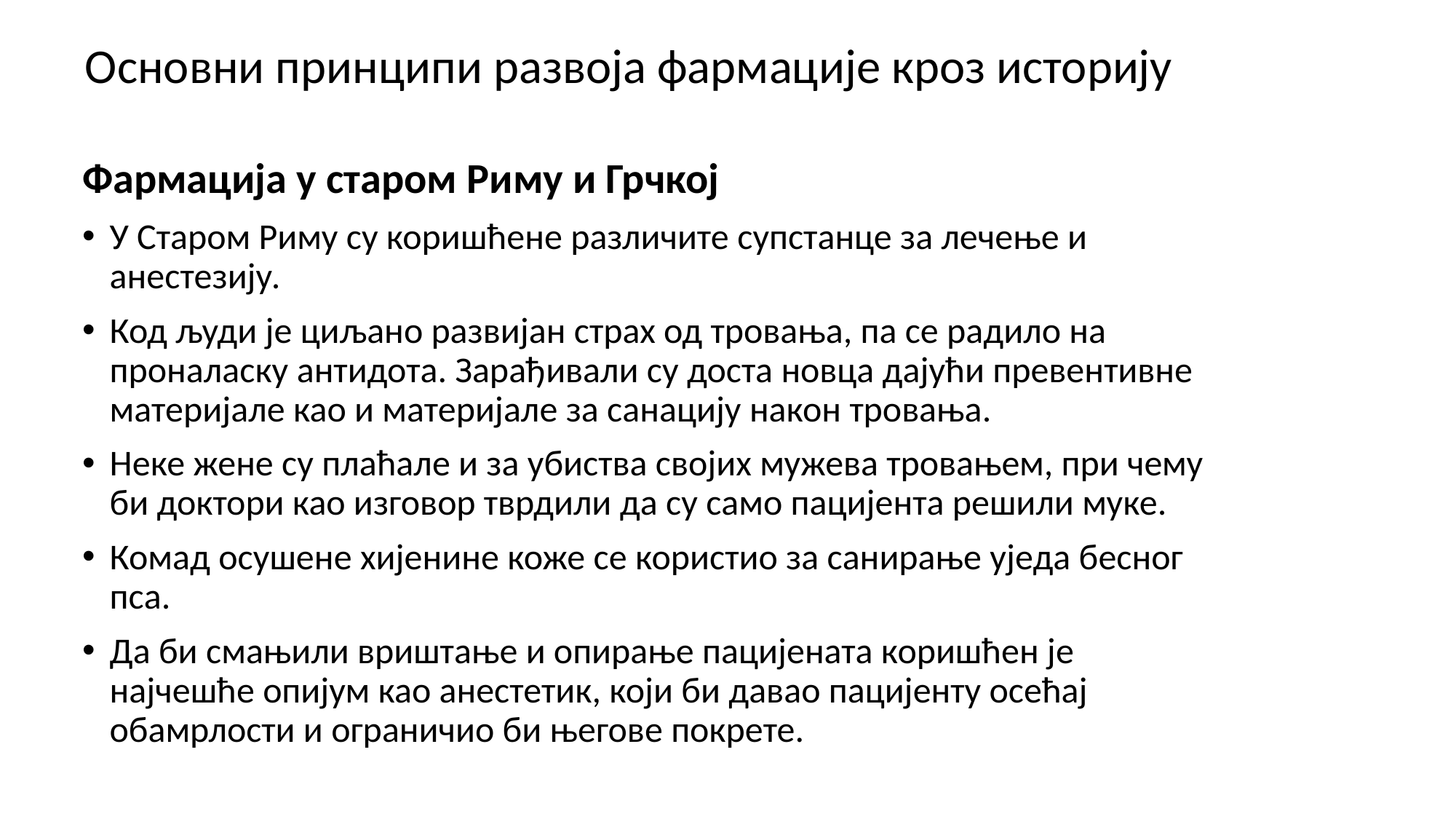

# Основни принципи развоја фармације кроз историју
Фармација у старом Риму и Грчкој
У Старом Риму су коришћене различите супстанце за лечење и анестезију.
Код људи је циљано развијан страх од тровања, па се радило на проналаску антидота. Зарађивали су доста новца дајући превентивне материјале као и материјале за санацију након тровања.
Неке жене су плаћале и за убиства својих мужева тровањем, при чему би доктори као изговор тврдили да су само пацијента решили муке.
Комад осушене хијенине коже се користио за санирање уједа бесног пса.
Да би смањили вриштање и опирање пацијената коришћен је најчешће опијум као анестетик, који би давао пацијенту осећај обамрлости и ограничио би његове покрете.